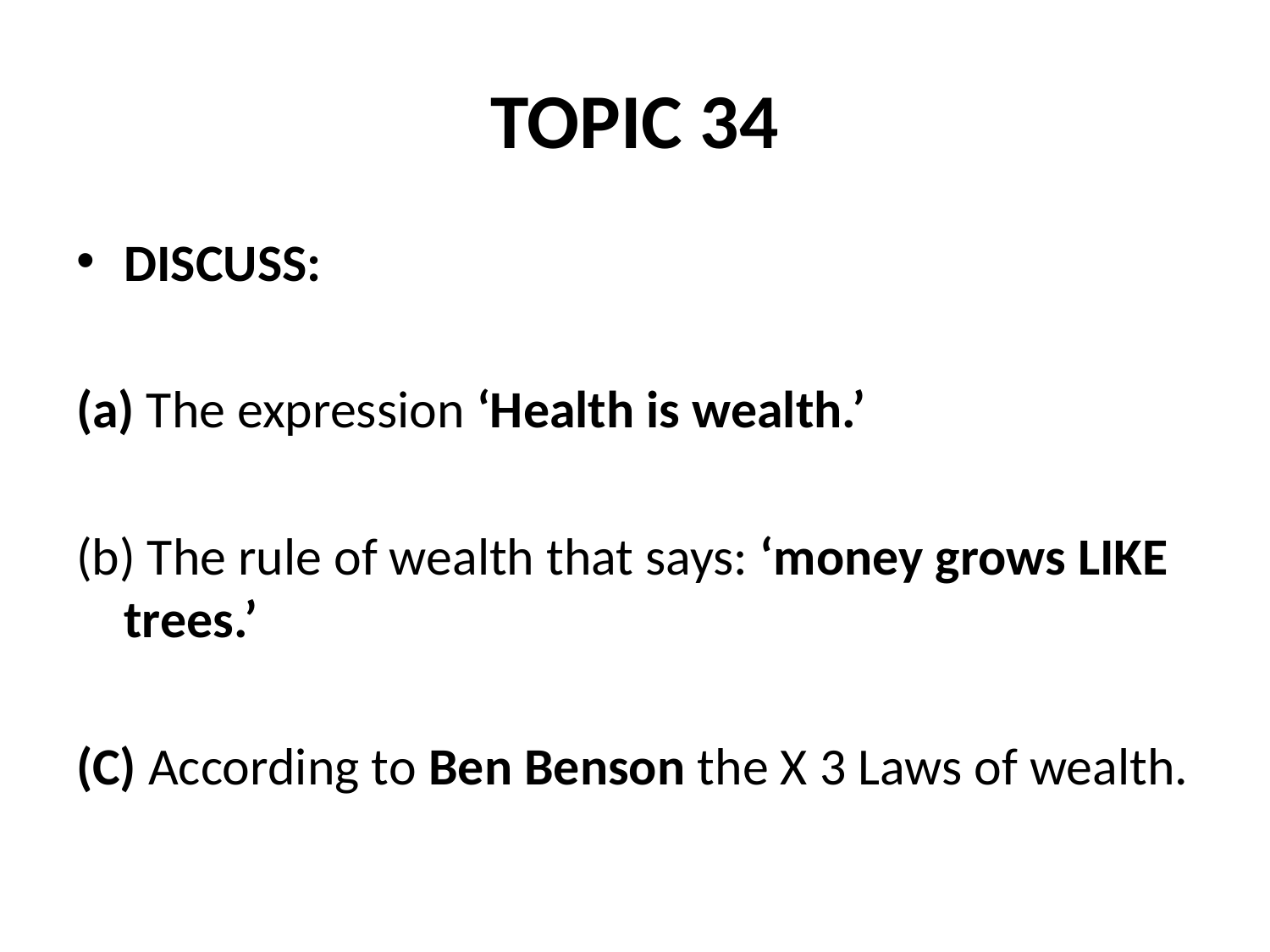

# TOPIC 34
DISCUSS:

(a) The expression ‘Health is wealth.’

(b) The rule of wealth that says: ‘money grows LIKE trees.’

(C) According to Ben Benson the X 3 Laws of wealth.